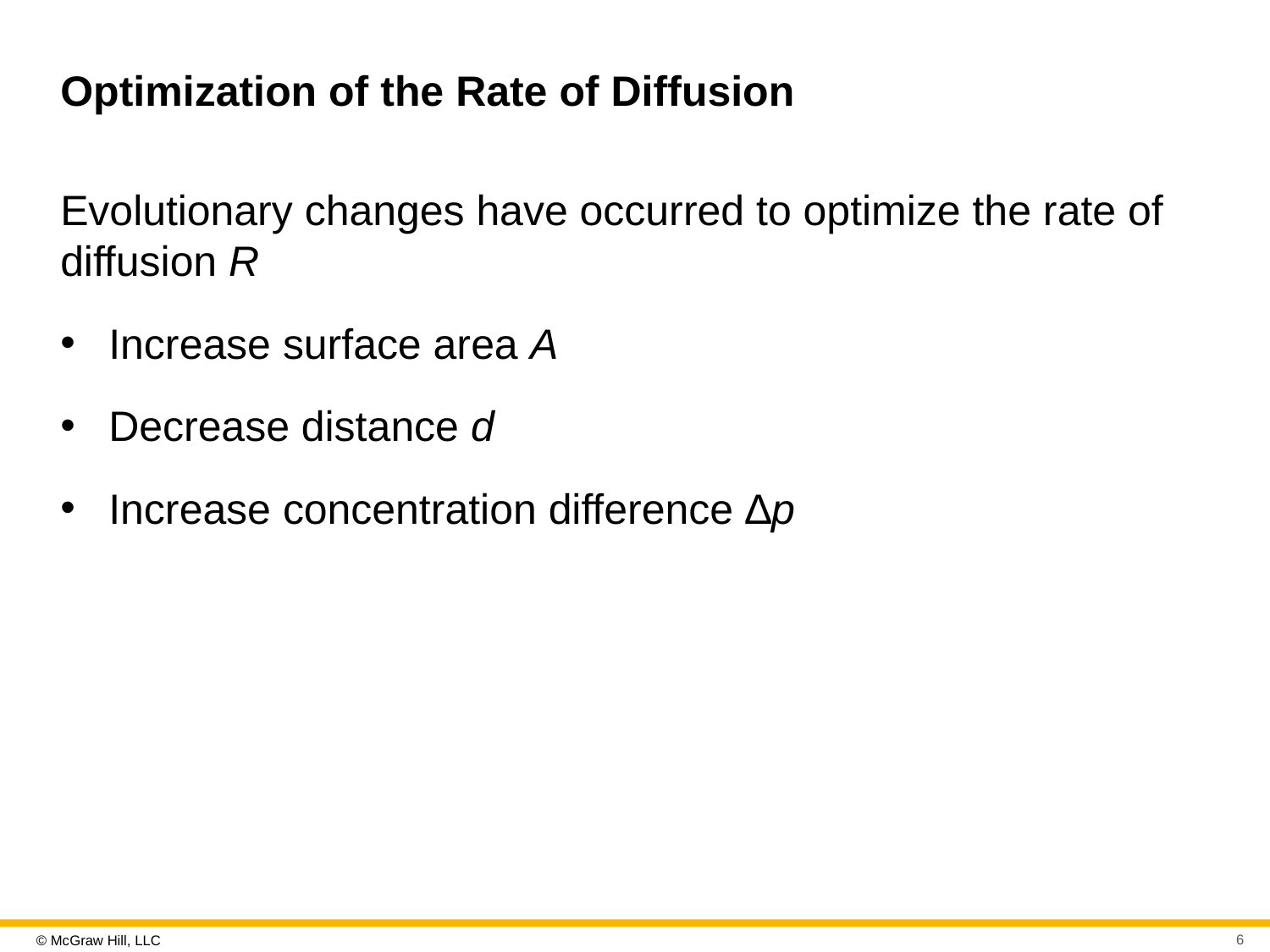

# Optimization of the Rate of Diffusion
Evolutionary changes have occurred to optimize the rate of diffusion R
Increase surface area A
Decrease distance d
Increase concentration difference ∆p
6